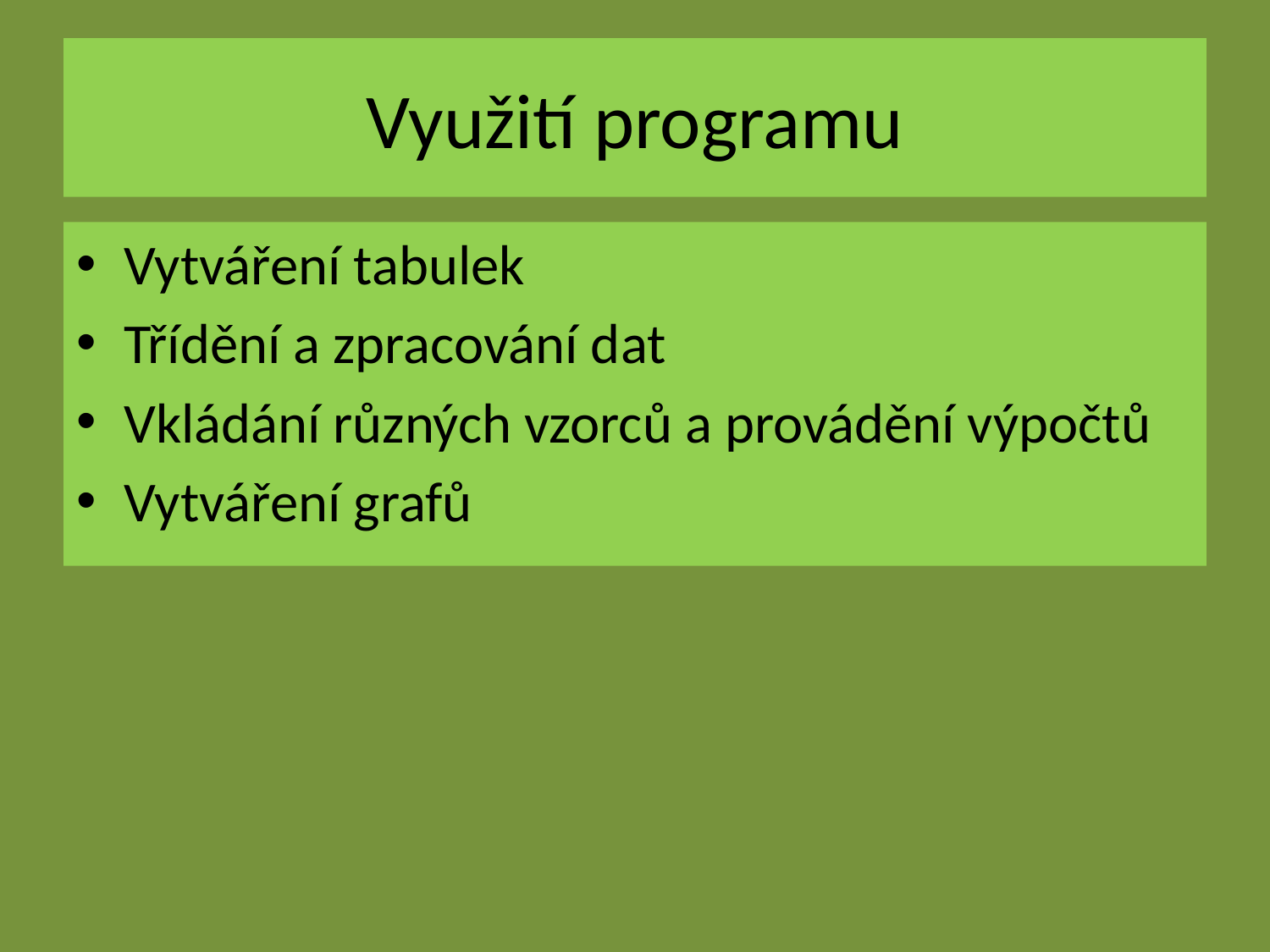

# Využití programu
Vytváření tabulek
Třídění a zpracování dat
Vkládání různých vzorců a provádění výpočtů
Vytváření grafů